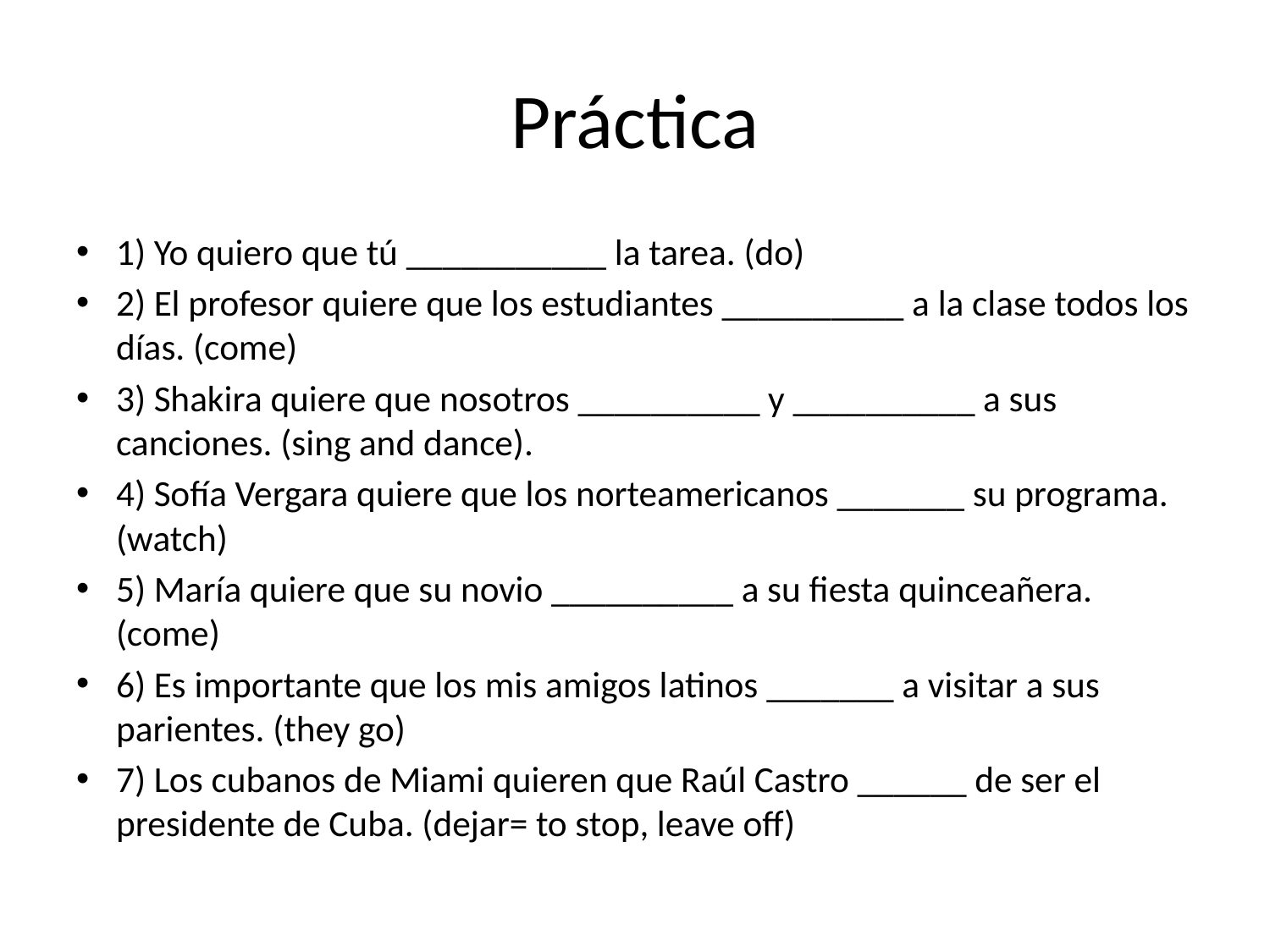

# Práctica
1) Yo quiero que tú ___________ la tarea. (do)
2) El profesor quiere que los estudiantes __________ a la clase todos los días. (come)
3) Shakira quiere que nosotros __________ y __________ a sus canciones. (sing and dance).
4) Sofía Vergara quiere que los norteamericanos _______ su programa. (watch)
5) María quiere que su novio __________ a su fiesta quinceañera. (come)
6) Es importante que los mis amigos latinos _______ a visitar a sus parientes. (they go)
7) Los cubanos de Miami quieren que Raúl Castro ______ de ser el presidente de Cuba. (dejar= to stop, leave off)